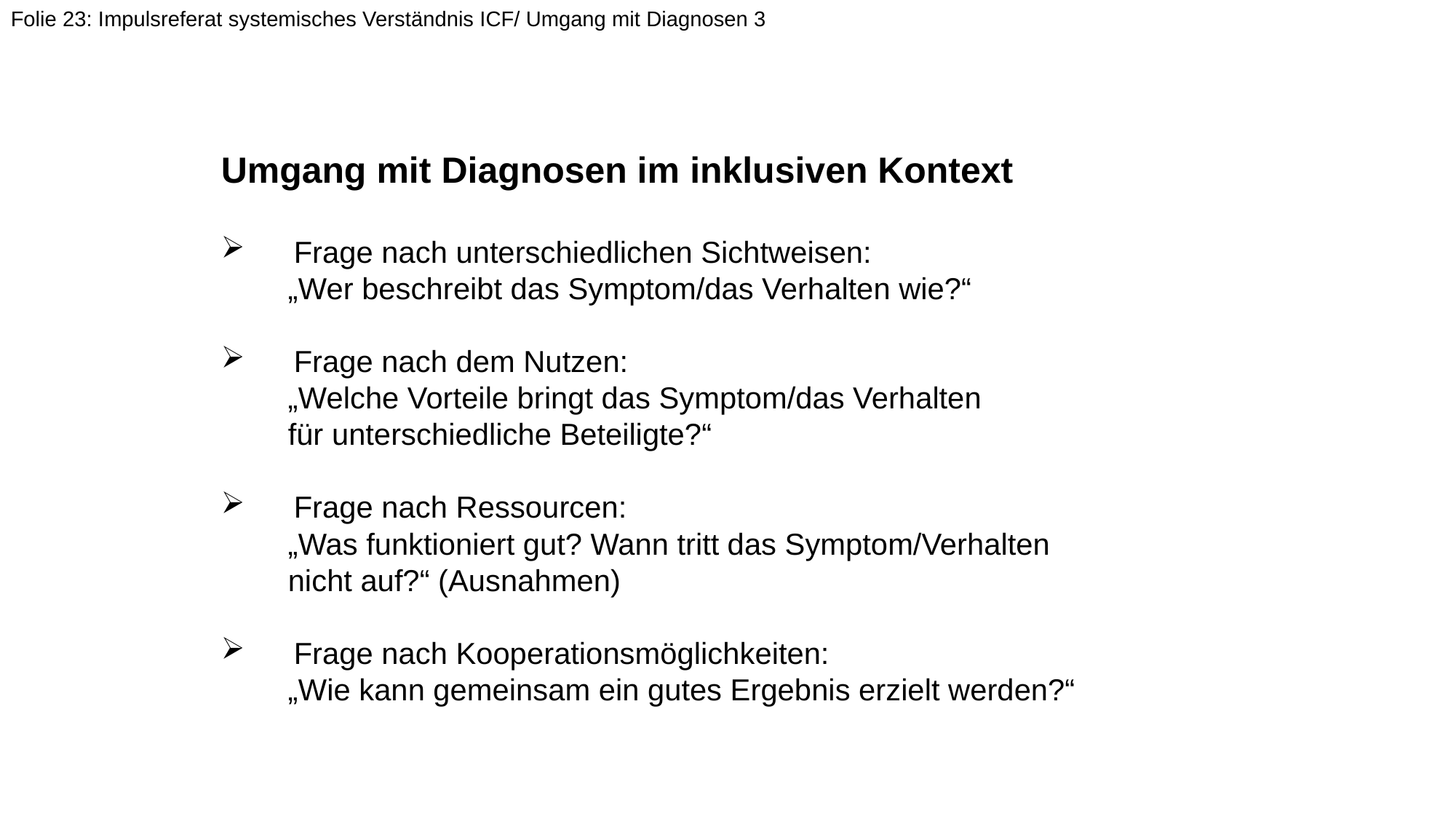

Folie 23: Impulsreferat systemisches Verständnis ICF/ Umgang mit Diagnosen 3
Umgang mit Diagnosen im inklusiven Kontext

Frage nach unterschiedlichen Sichtweisen:
        „Wer beschreibt das Symptom/das Verhalten wie?“

Frage nach dem Nutzen:
        „Welche Vorteile bringt das Symptom/das Verhalten
        für unterschiedliche Beteiligte?“

Frage nach Ressourcen:
        „Was funktioniert gut? Wann tritt das Symptom/Verhalten
        nicht auf?“ (Ausnahmen)

Frage nach Kooperationsmöglichkeiten:
        „Wie kann gemeinsam ein gutes Ergebnis erzielt werden?“